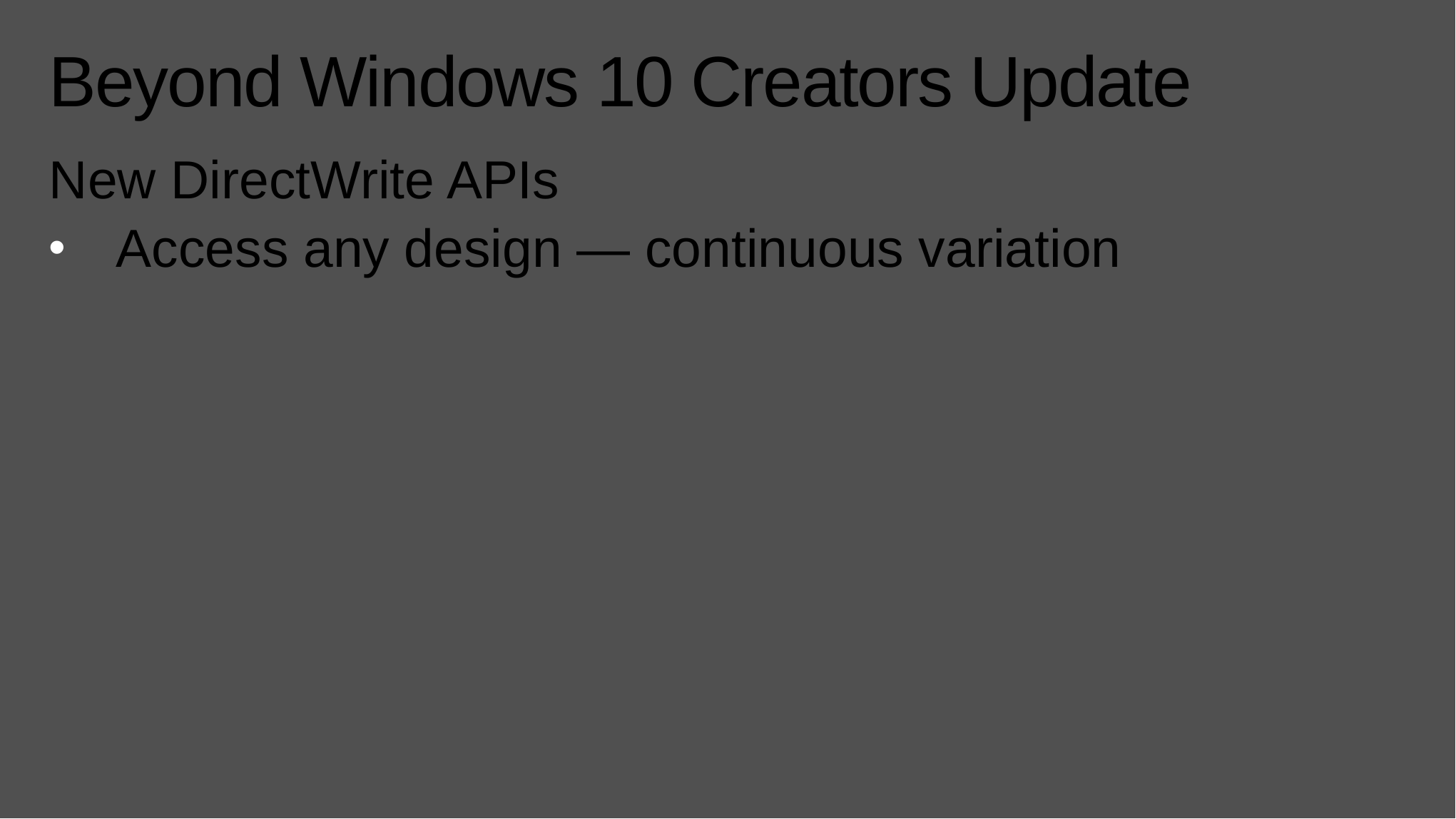

# Beyond Windows 10 Creators Update
New DirectWrite APIs
Access any design — continuous variation